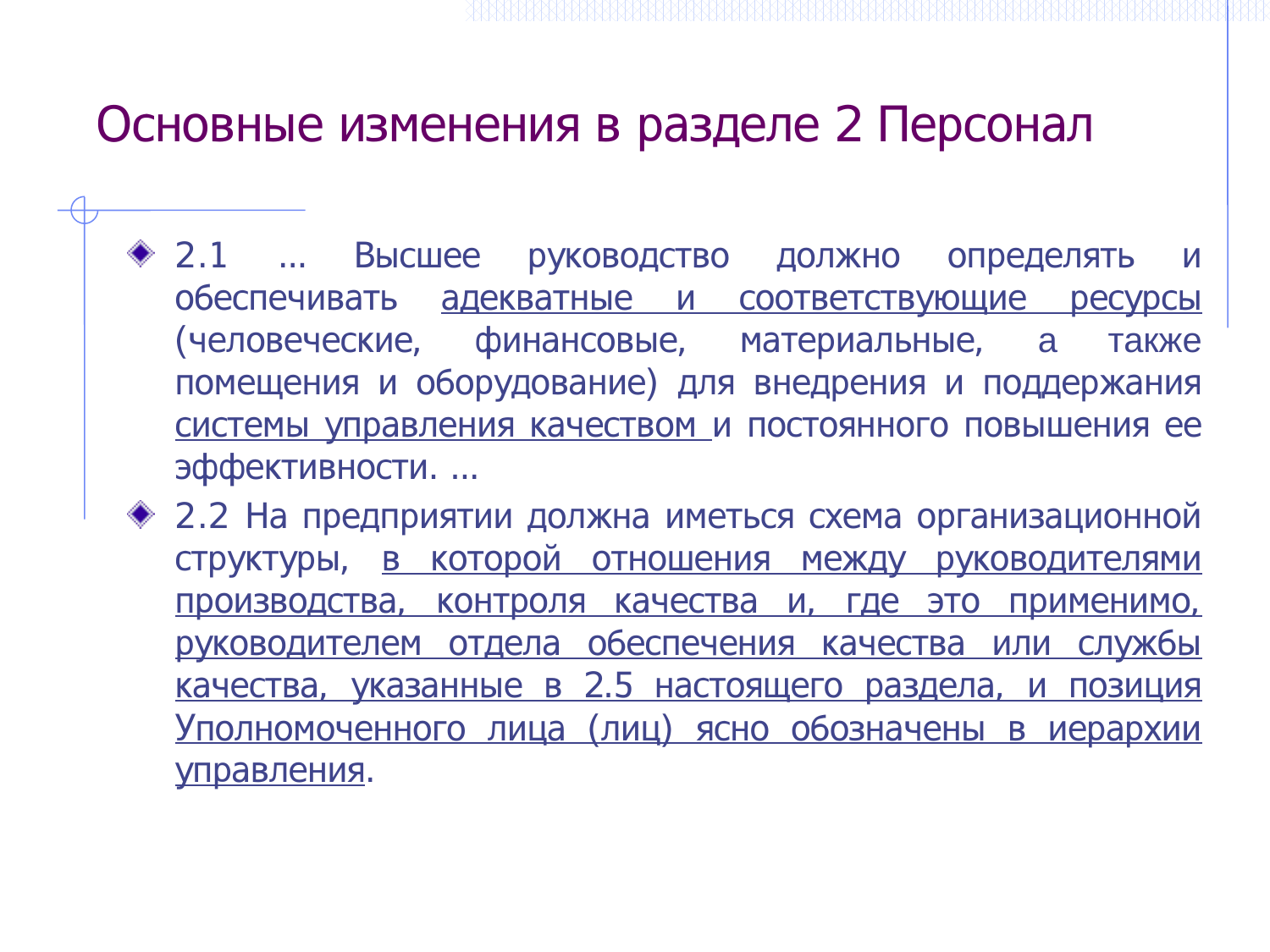

Основные изменения в разделе 2 Персонал
2.1 … Высшее руководство должно определять и обеспечивать адекватные и соответствующие ресурсы (человеческие, финансовые, материальные, а также помещения и оборудование) для внедрения и поддержания системы управления качеством и постоянного повышения ее эффективности. …
2.2 На предприятии должна иметься схема организационной структуры, в которой отношения между руководителями производства, контроля качества и, где это применимо, руководителем отдела обеспечения качества или службы качества, указанные в 2.5 настоящего раздела, и позиция Уполномоченного лица (лиц) ясно обозначены в иерархии управления.